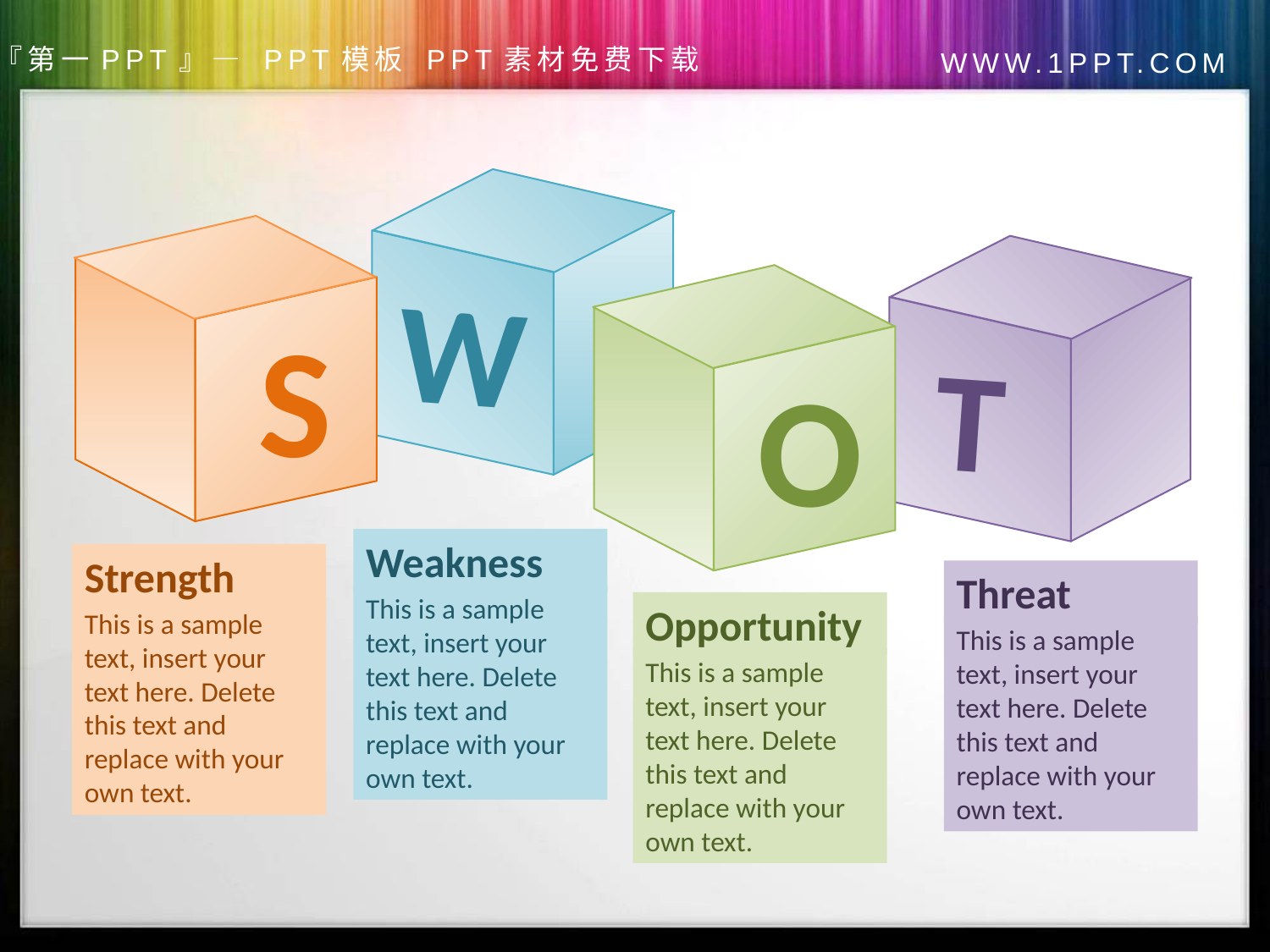

W

S

T

O
Weakness
Strength
Threat
This is a sample text, insert your text here. Delete this text and replace with your own text.
Opportunity
This is a sample text, insert your text here. Delete this text and replace with your own text.
This is a sample text, insert your text here. Delete this text and replace with your own text.
This is a sample text, insert your text here. Delete this text and replace with your own text.